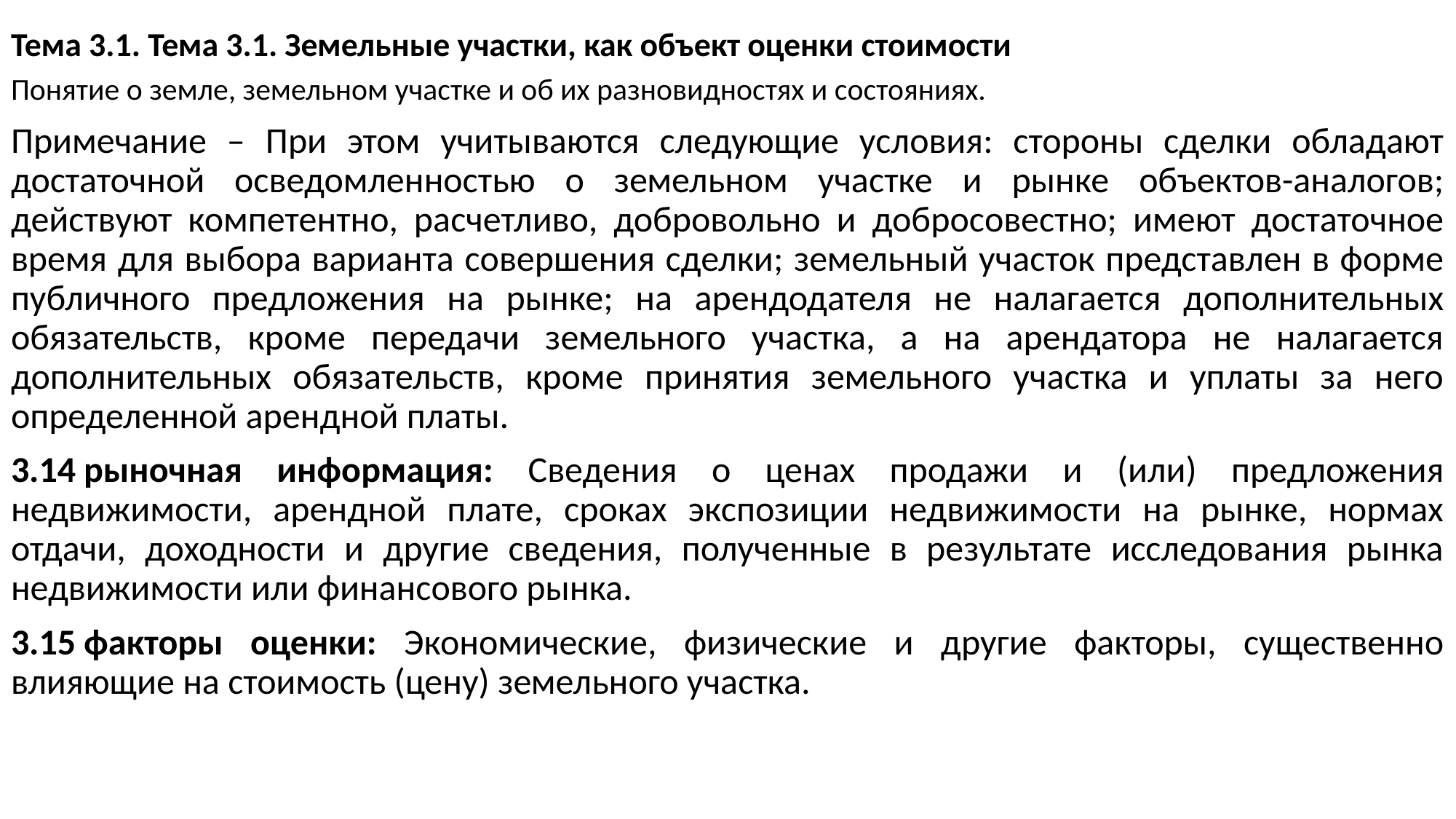

# Тема 3.1. Тема 3.1. Земельные участки, как объект оценки стоимости
Понятие о земле, земельном участке и об их разновидностях и состояниях.
Примечание – При этом учитываются следующие условия: стороны сделки обладают достаточной осведомленностью о земельном участке и рынке объектов-аналогов; действуют компетентно, расчетливо, добровольно и добросовестно; имеют достаточное время для выбора варианта совершения сделки; земельный участок представлен в форме публичного предложения на рынке; на арендодателя не налагается дополнительных обязательств, кроме передачи земельного участка, а на арендатора не налагается дополнительных обязательств, кроме принятия земельного участка и уплаты за него определенной арендной платы.
3.14 рыночная информация: Сведения о ценах продажи и (или) предложения недвижимости, арендной плате, сроках экспозиции недвижимости на рынке, нормах отдачи, доходности и другие сведения, полученные в результате исследования рынка недвижимости или финансового рынка.
3.15 факторы оценки: Экономические, физические и другие факторы, существенно влияющие на стоимость (цену) земельного участка.